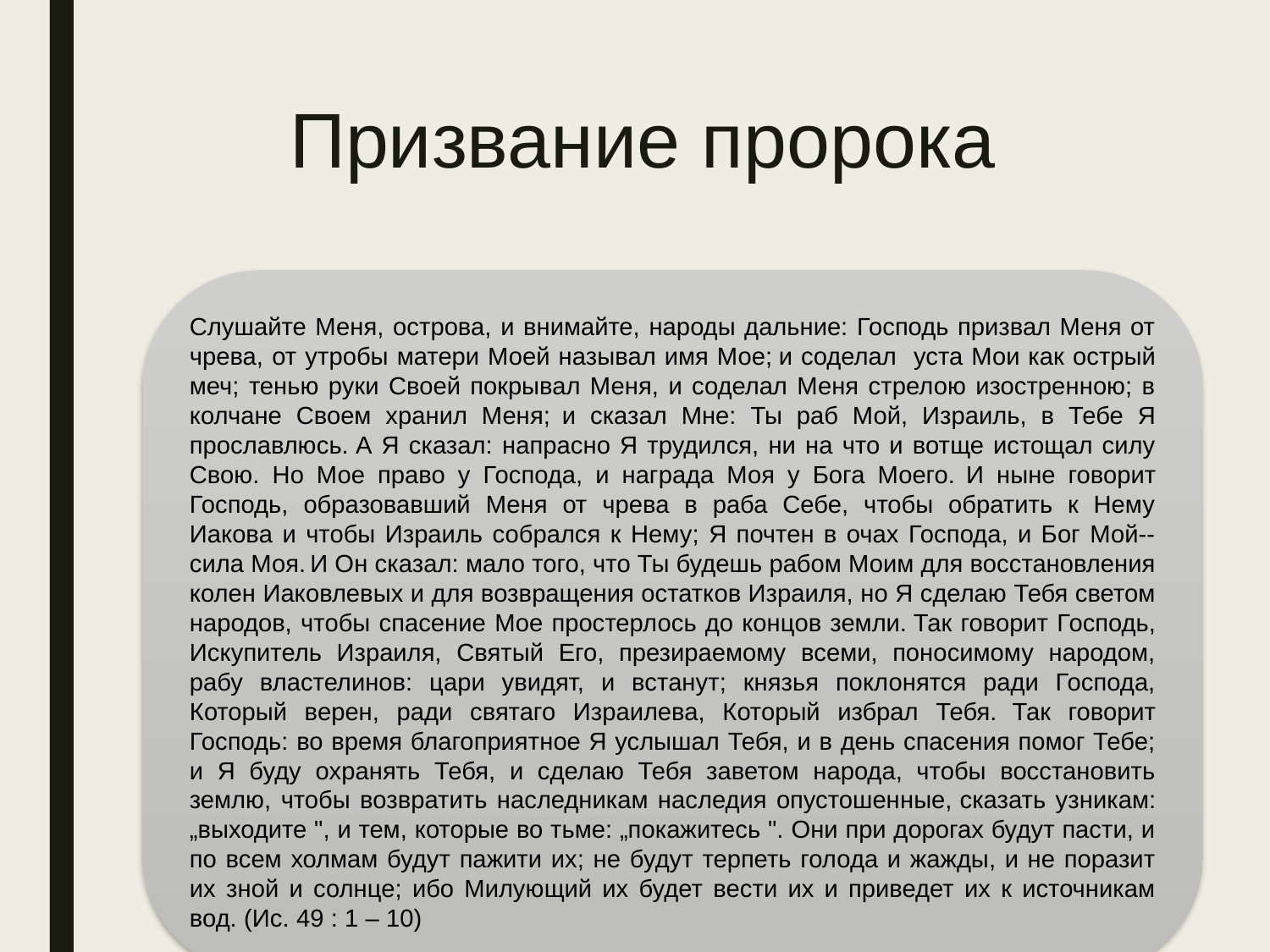

# Призвание пророка
Слушайте Меня, острова, и внимайте, народы дальние: Господь призвал Меня от чрева, от утробы матери Моей называл имя Мое; и соделал  уста Мои как острый меч; тенью руки Своей покрывал Меня, и соделал Меня стрелою изостренною; в колчане Своем хранил Меня; и сказал Мне: Ты раб Мой, Израиль, в Тебе Я прославлюсь. А Я сказал: напрасно Я трудился, ни на что и вотще истощал силу Свою. Но Мое право у Господа, и награда Моя у Бога Моего. И ныне говорит Господь, образовавший Меня от чрева в раба Себе, чтобы обратить к Нему Иакова и чтобы Израиль собрался к Нему; Я почтен в очах Господа, и Бог Мой-- сила Моя. И Он сказал: мало того, что Ты будешь рабом Моим для восстановления колен Иаковлевых и для возвращения остатков Израиля, но Я сделаю Тебя светом народов, чтобы спасение Мое простерлось до концов земли. Так говорит Господь, Искупитель Израиля, Святый Его, презираемому всеми, поносимому народом, рабу властелинов: цари увидят, и встанут; князья поклонятся ради Господа, Который верен, ради святаго Израилева, Который избрал Тебя. Так говорит Господь: во время благоприятное Я услышал Тебя, и в день спасения помог Тебе; и Я буду охранять Тебя, и сделаю Тебя заветом народа, чтобы восстановить землю, чтобы возвратить наследникам наследия опустошенные, сказать узникам: „выходите ", и тем, которые во тьме: „покажитесь ". Они при дорогах будут пасти, и по всем холмам будут пажити их; не будут терпеть голода и жажды, и не поразит их зной и солнце; ибо Милующий их будет вести их и приведет их к источникам вод. (Ис. 49 : 1 – 10)